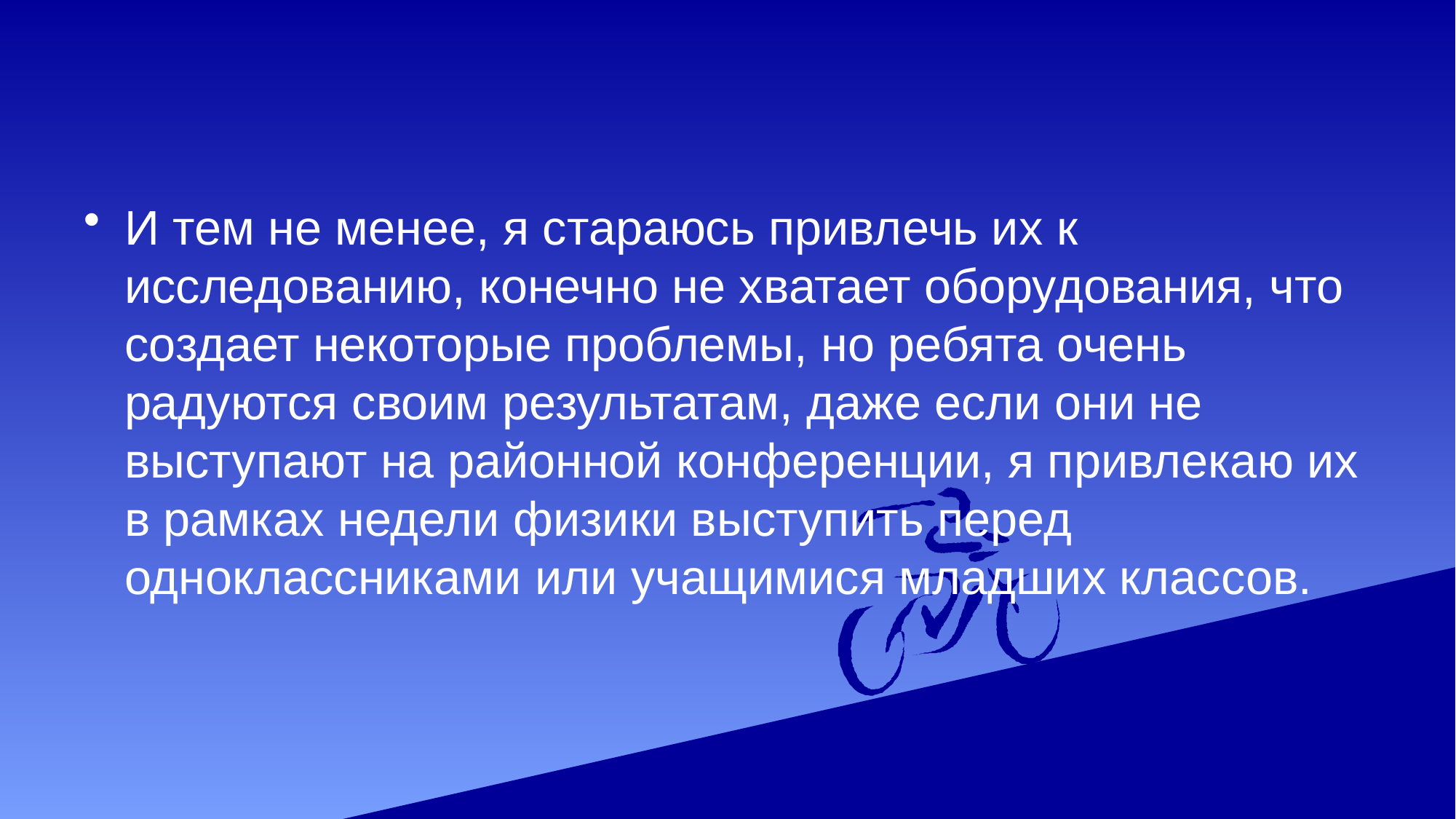

#
И тем не менее, я стараюсь привлечь их к исследованию, конечно не хватает оборудования, что создает некоторые проблемы, но ребята очень радуются своим результатам, даже если они не выступают на районной конференции, я привлекаю их в рамках недели физики выступить перед одноклассниками или учащимися младших классов.